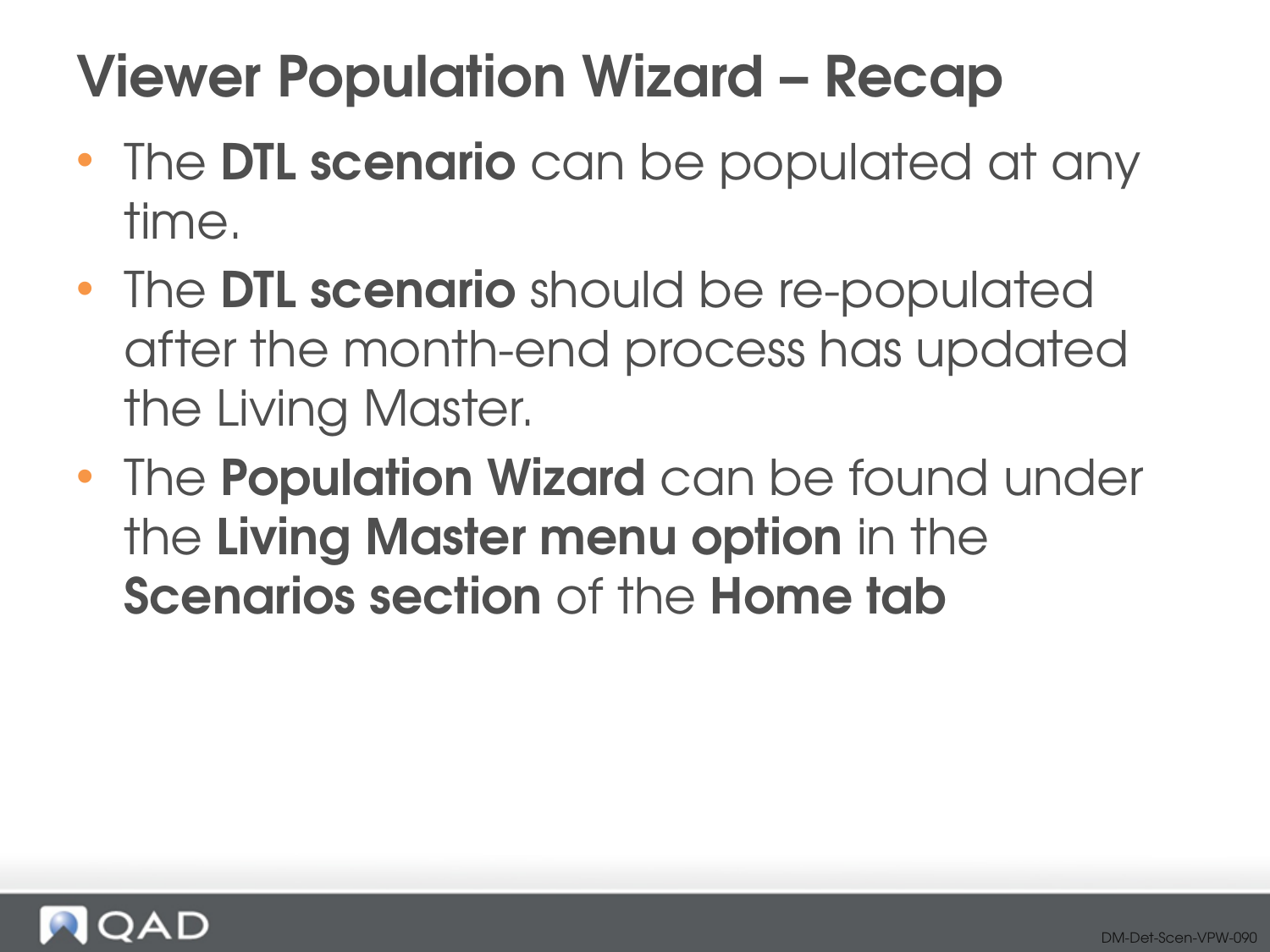

# Viewer Population Wizard – Recap
The DTL scenario can be populated at any time.
The DTL scenario should be re-populated after the month-end process has updated the Living Master.
The Population Wizard can be found under the Living Master menu option in the Scenarios section of the Home tab
DM-Det-Scen-VPW-090